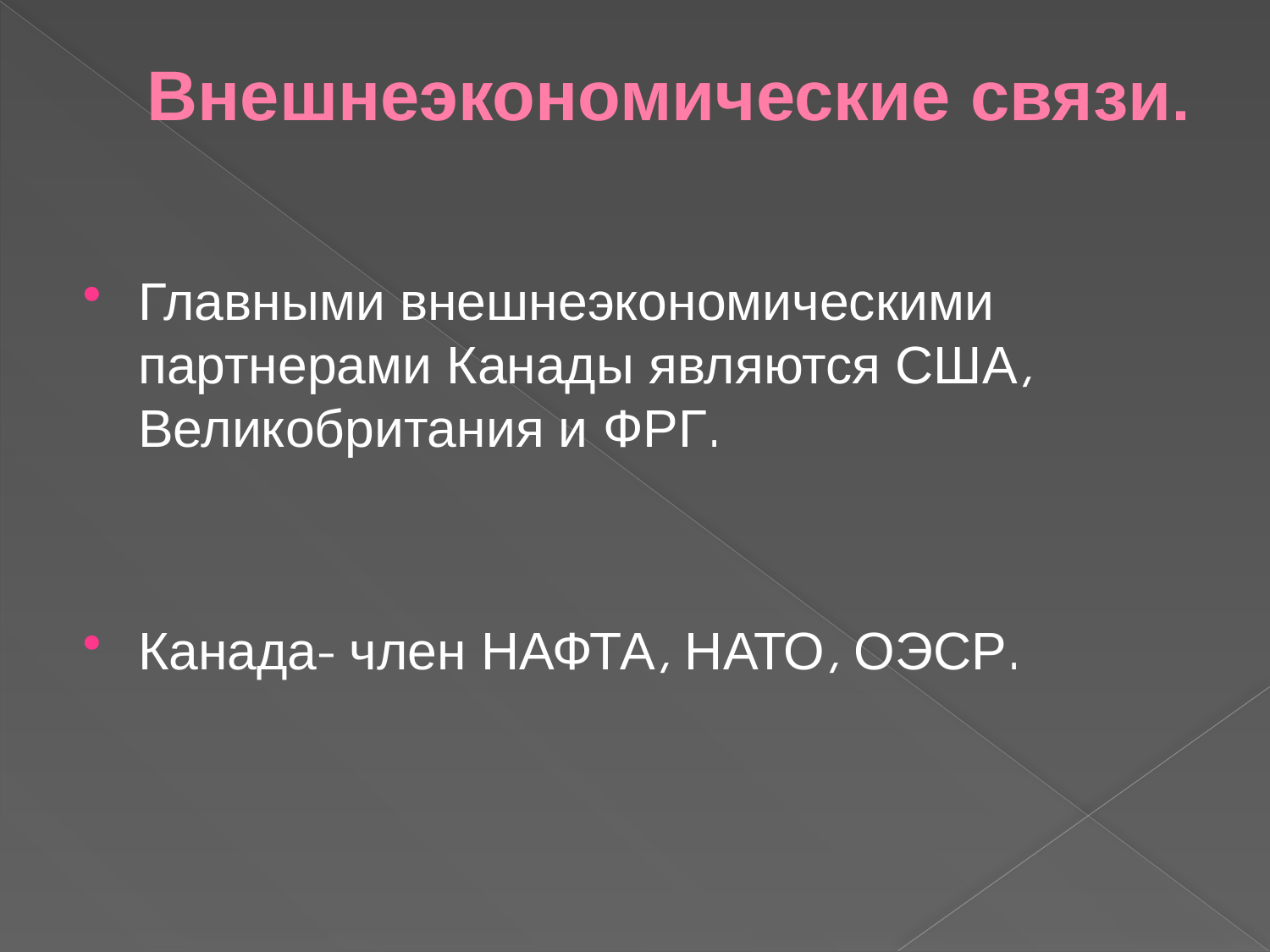

# Внешнеэкономические связи.
Главными внешнеэкономическими партнерами Канады являются США, Великобритания и ФРГ.

Канада- член НАФТА, НАТО, ОЭСР.